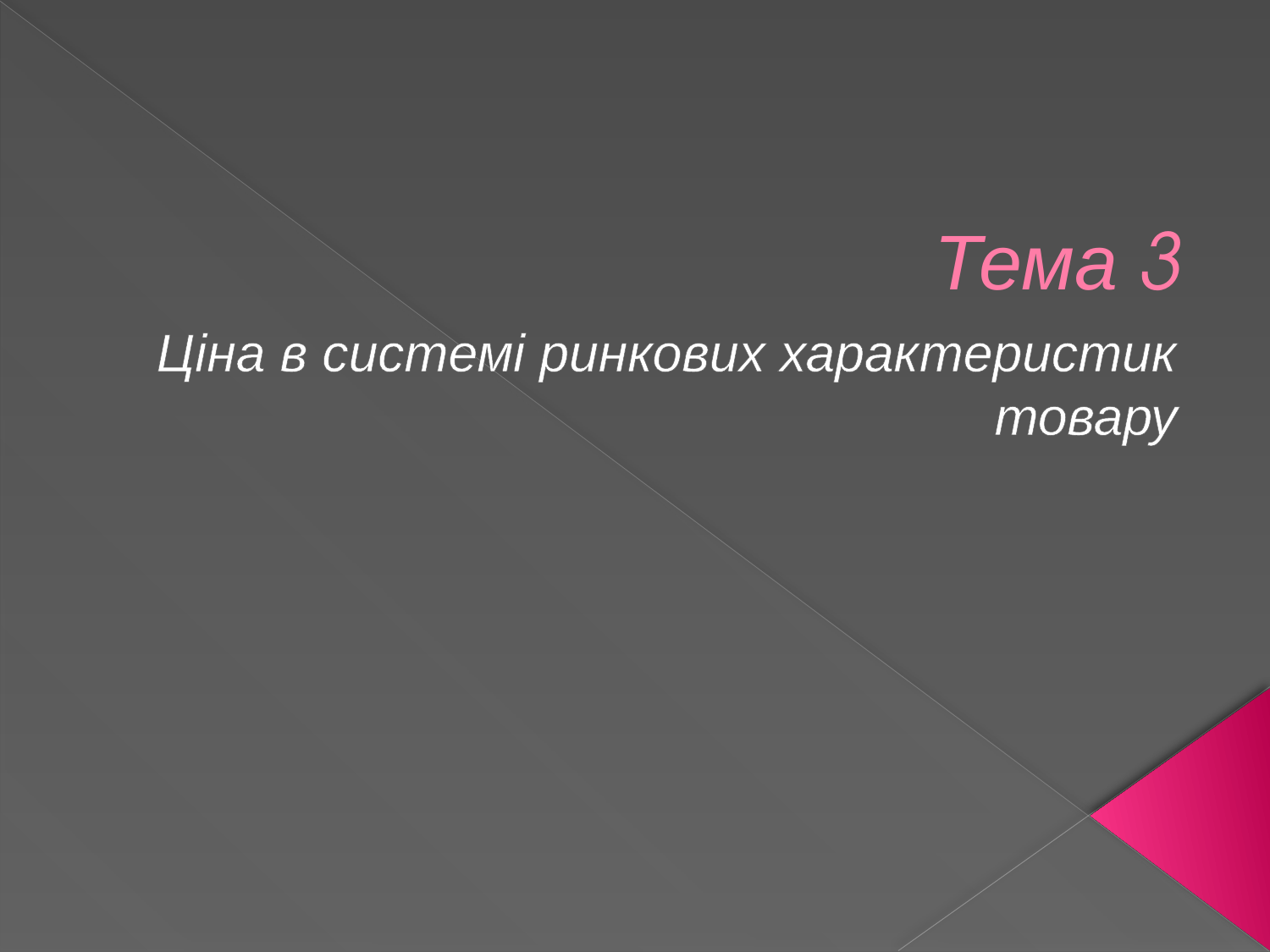

# Тема 3
Ціна в системі ринкових характеристик товару